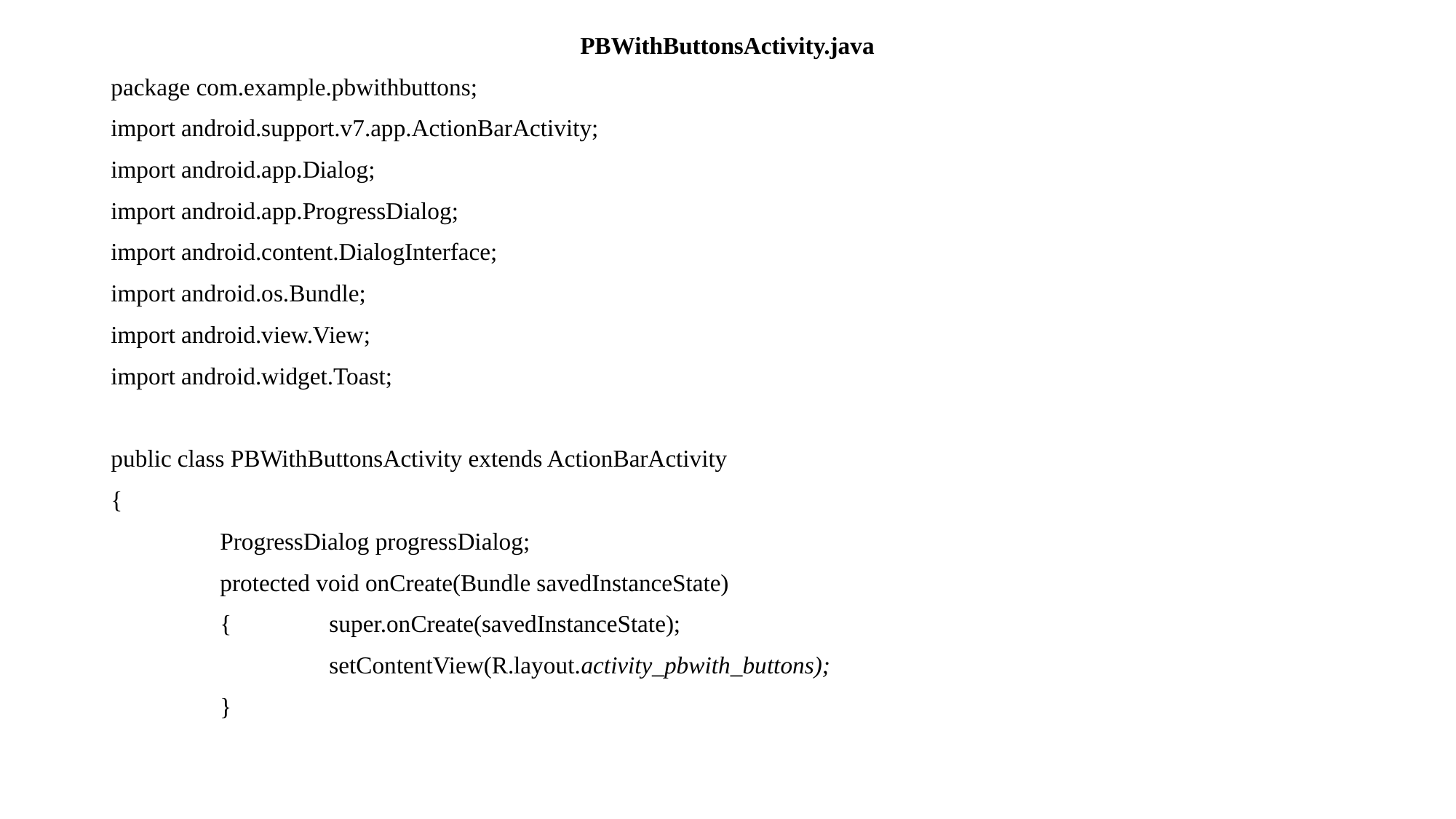

PBWithButtonsActivity.java
package com.example.pbwithbuttons;
import android.support.v7.app.ActionBarActivity;
import android.app.Dialog;
import android.app.ProgressDialog;
import android.content.DialogInterface;
import android.os.Bundle;
import android.view.View;
import android.widget.Toast;

public class PBWithButtonsActivity extends ActionBarActivity
{
	ProgressDialog progressDialog;
	protected void onCreate(Bundle savedInstanceState)
	{	super.onCreate(savedInstanceState);
		setContentView(R.layout.activity_pbwith_buttons);
	}